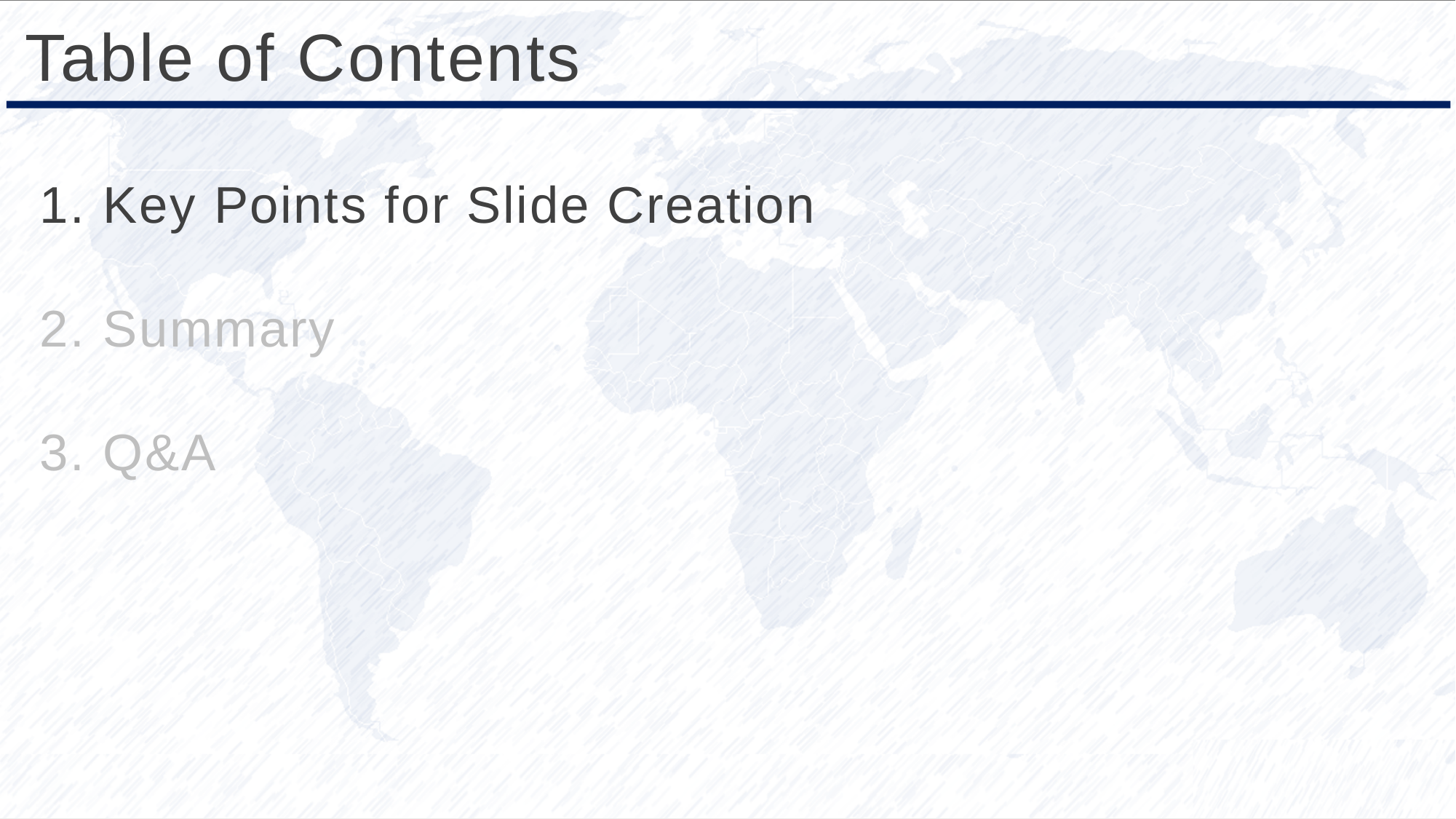

Table of Contents
# 1. Key Points for Slide Creation 2. Summary 3. Q&A